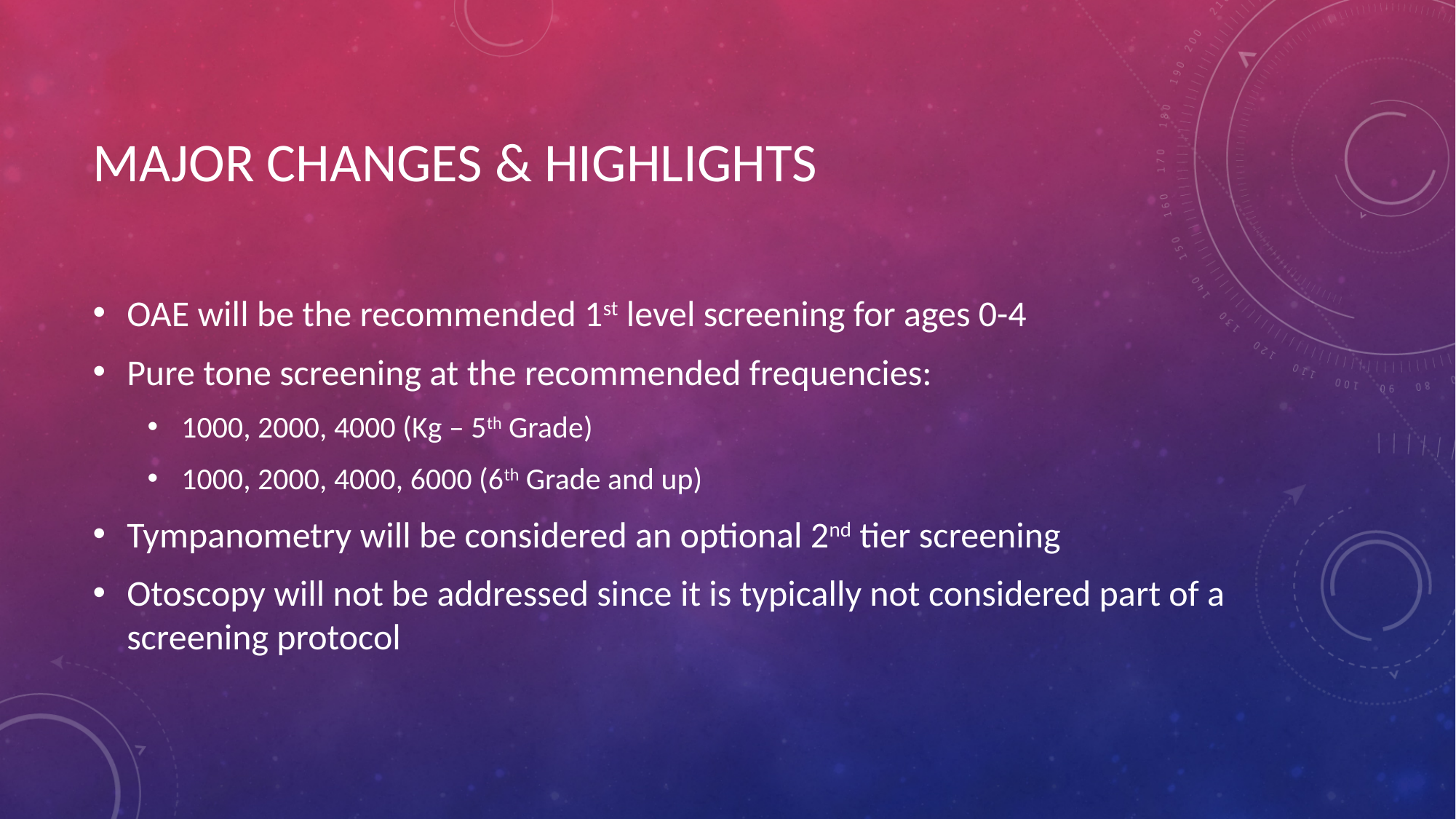

# Major changes & highlights
OAE will be the recommended 1st level screening for ages 0-4
Pure tone screening at the recommended frequencies:
1000, 2000, 4000 (Kg – 5th Grade)
1000, 2000, 4000, 6000 (6th Grade and up)
Tympanometry will be considered an optional 2nd tier screening
Otoscopy will not be addressed since it is typically not considered part of a screening protocol